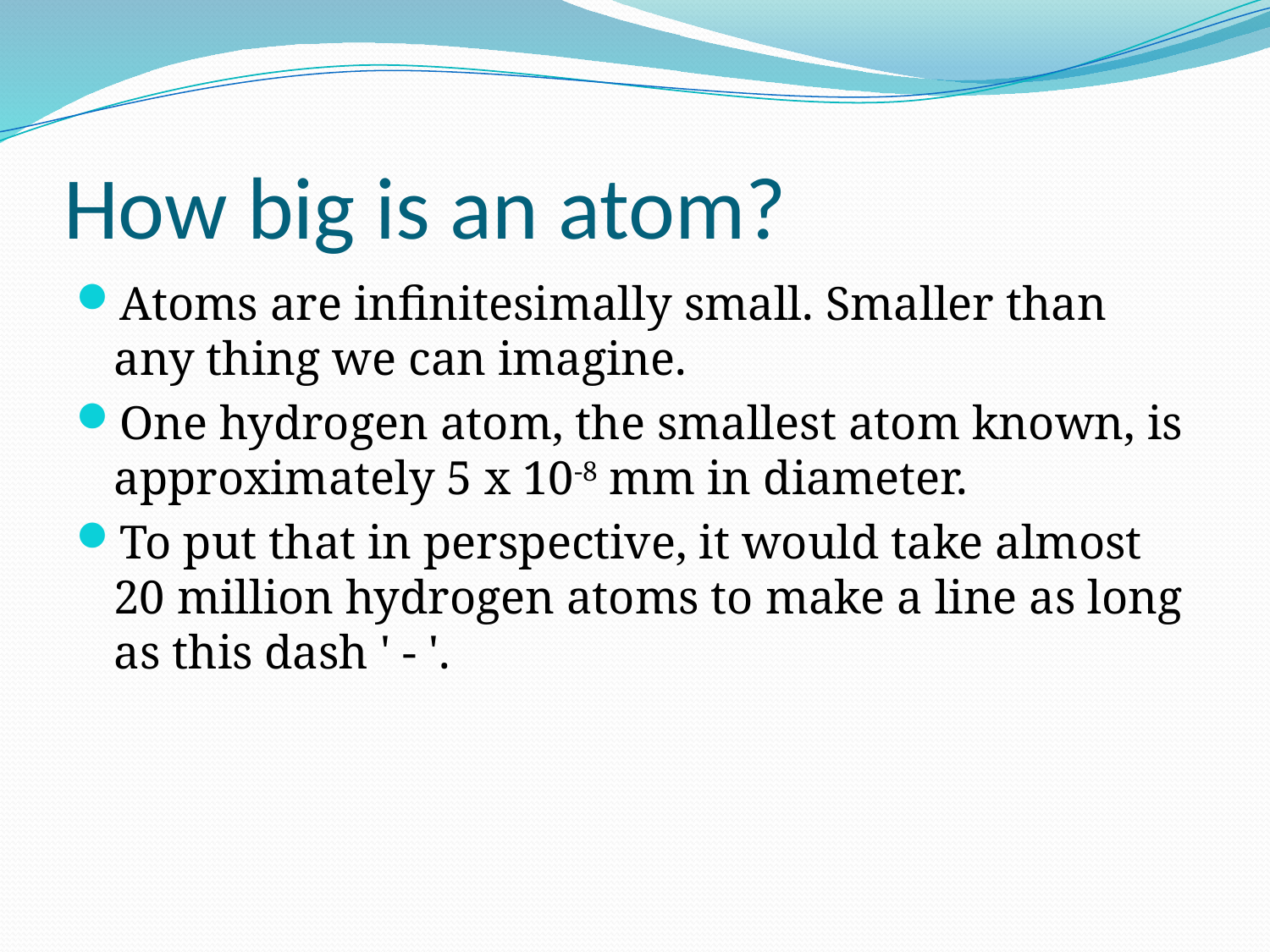

# How big is an atom?
Atoms are infinitesimally small. Smaller than any thing we can imagine.
One hydrogen atom, the smallest atom known, is approximately 5 x 10-8 mm in diameter.
To put that in perspective, it would take almost 20 million hydrogen atoms to make a line as long as this dash ' - '.